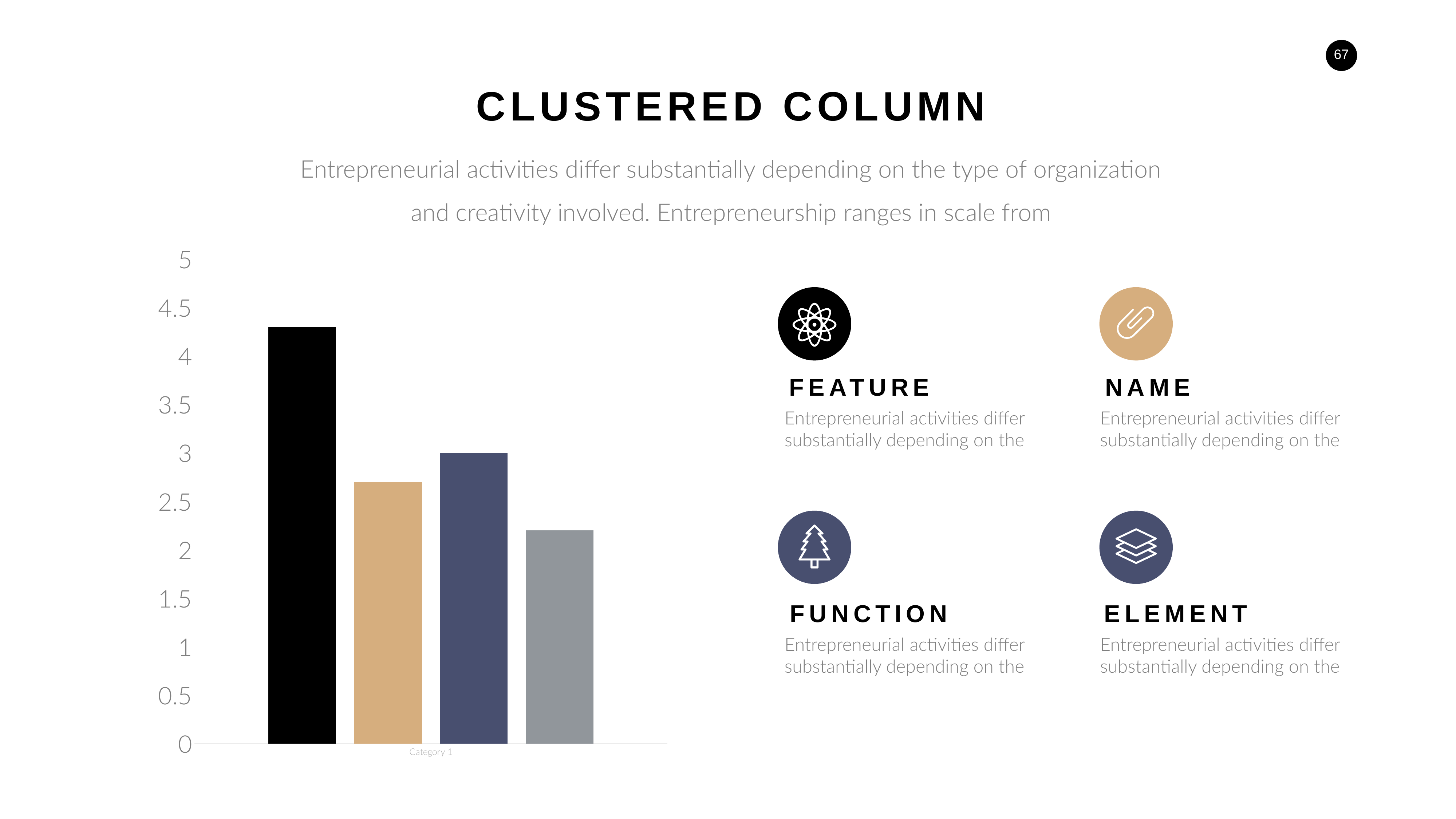

CLUSTERED COLUMN
Entrepreneurial activities differ substantially depending on the type of organization and creativity involved. Entrepreneurship ranges in scale from

### Chart

| Category | Series 1 | Series 2 | Series 3 | Series 4 |
|---|---|---|---|---|
| Category 1 | 4.3 | 2.7 | 3.0 | 2.2 |

FEATURE
NAME
Entrepreneurial activities differ substantially depending on the
Entrepreneurial activities differ substantially depending on the

FUNCTION
ELEMENT
Entrepreneurial activities differ substantially depending on the
Entrepreneurial activities differ substantially depending on the